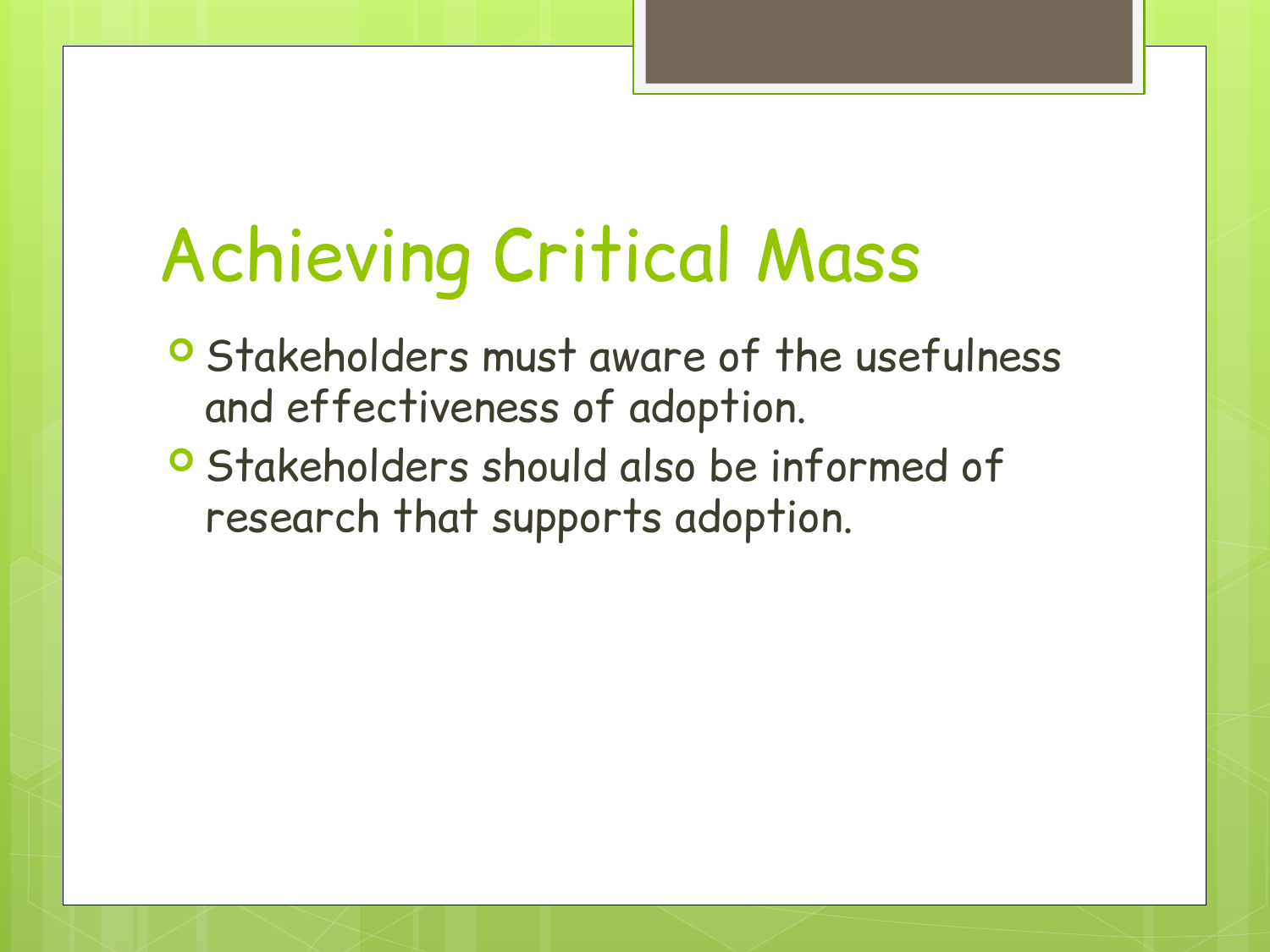

# Achieving Critical Mass
Stakeholders must aware of the usefulness and effectiveness of adoption.
Stakeholders should also be informed of research that supports adoption.